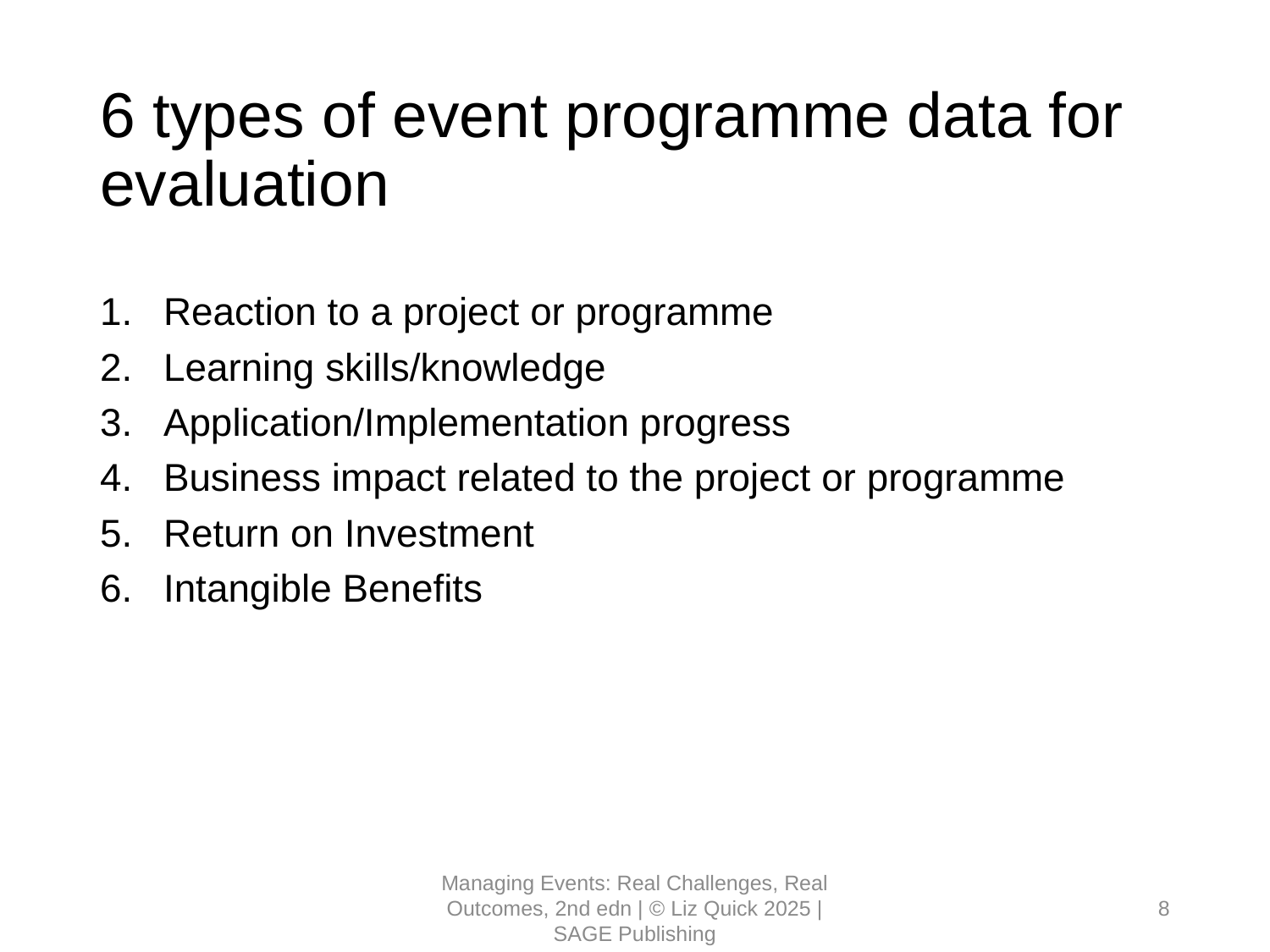

# 6 types of event programme data for evaluation
Reaction to a project or programme
Learning skills/knowledge
Application/Implementation progress
Business impact related to the project or programme
Return on Investment
Intangible Benefits
Managing Events: Real Challenges, Real Outcomes, 2nd edn | © Liz Quick 2025 | SAGE Publishing
8